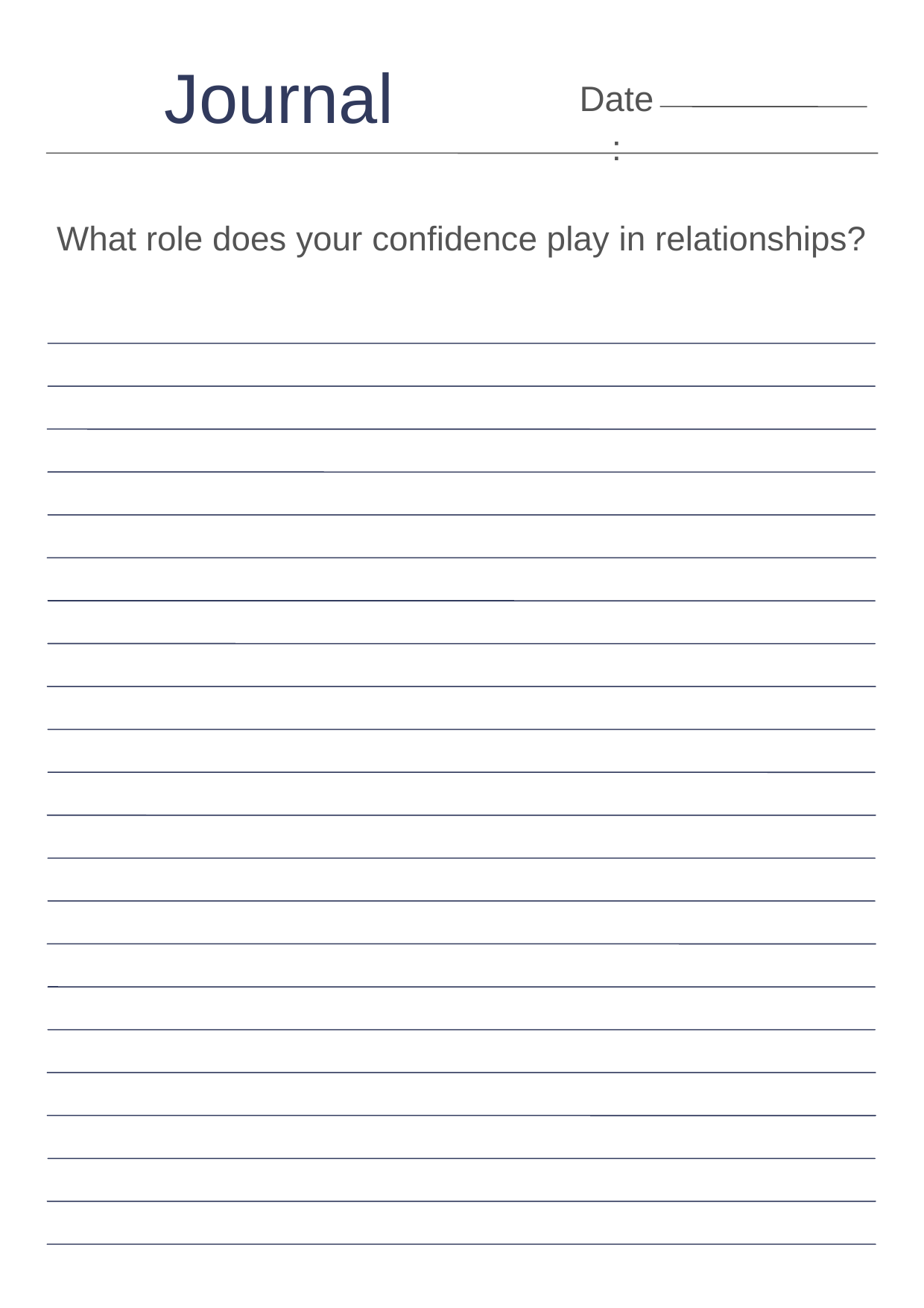

Journal
Date:

What role does your confidence play in relationships?